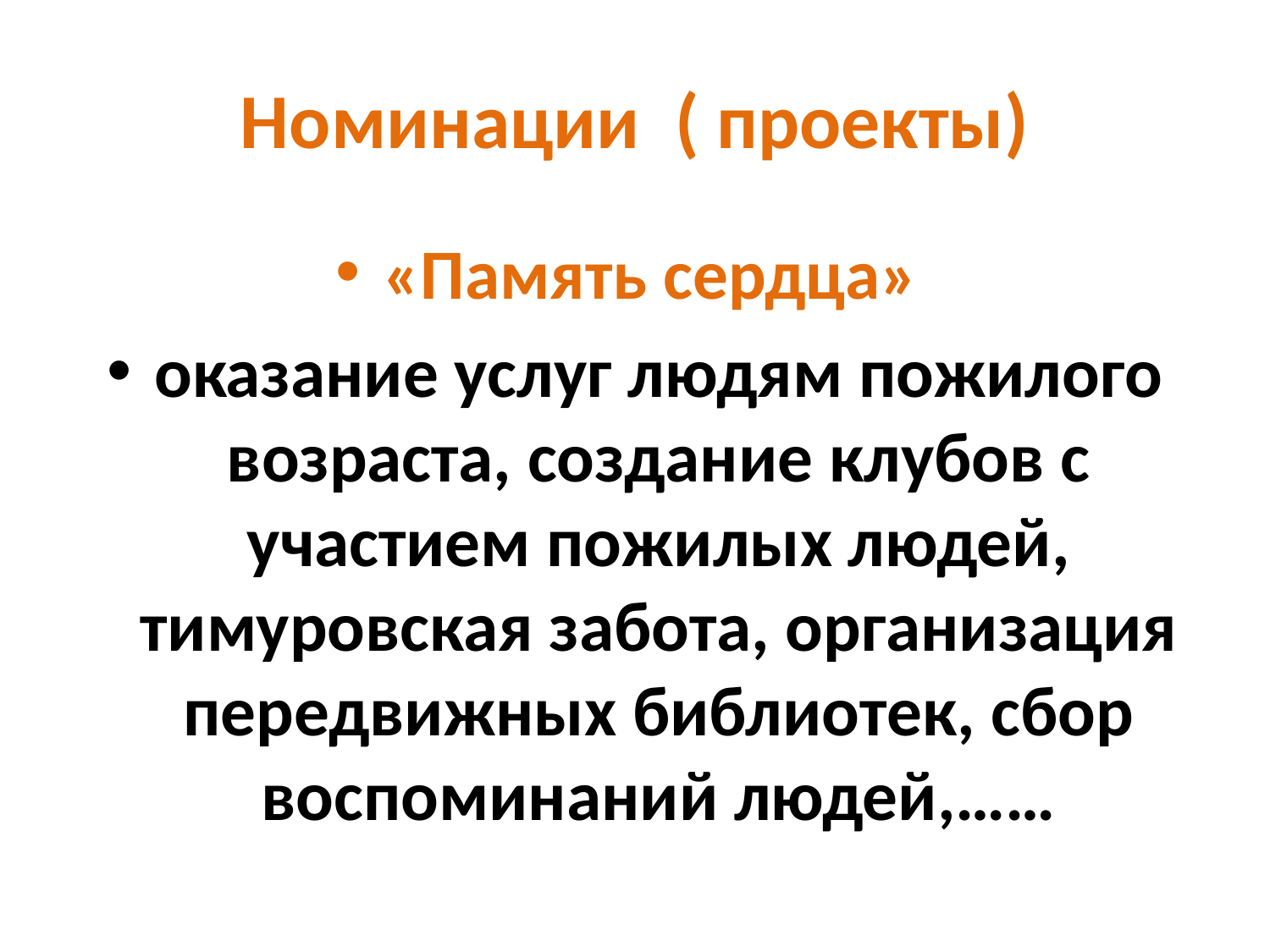

# Номинации  ( проекты)
«Память сердца»
оказание услуг людям пожилого возраста, создание клубов с участием пожилых людей, тимуровская забота, организация передвижных библиотек, сбор воспоминаний людей,……